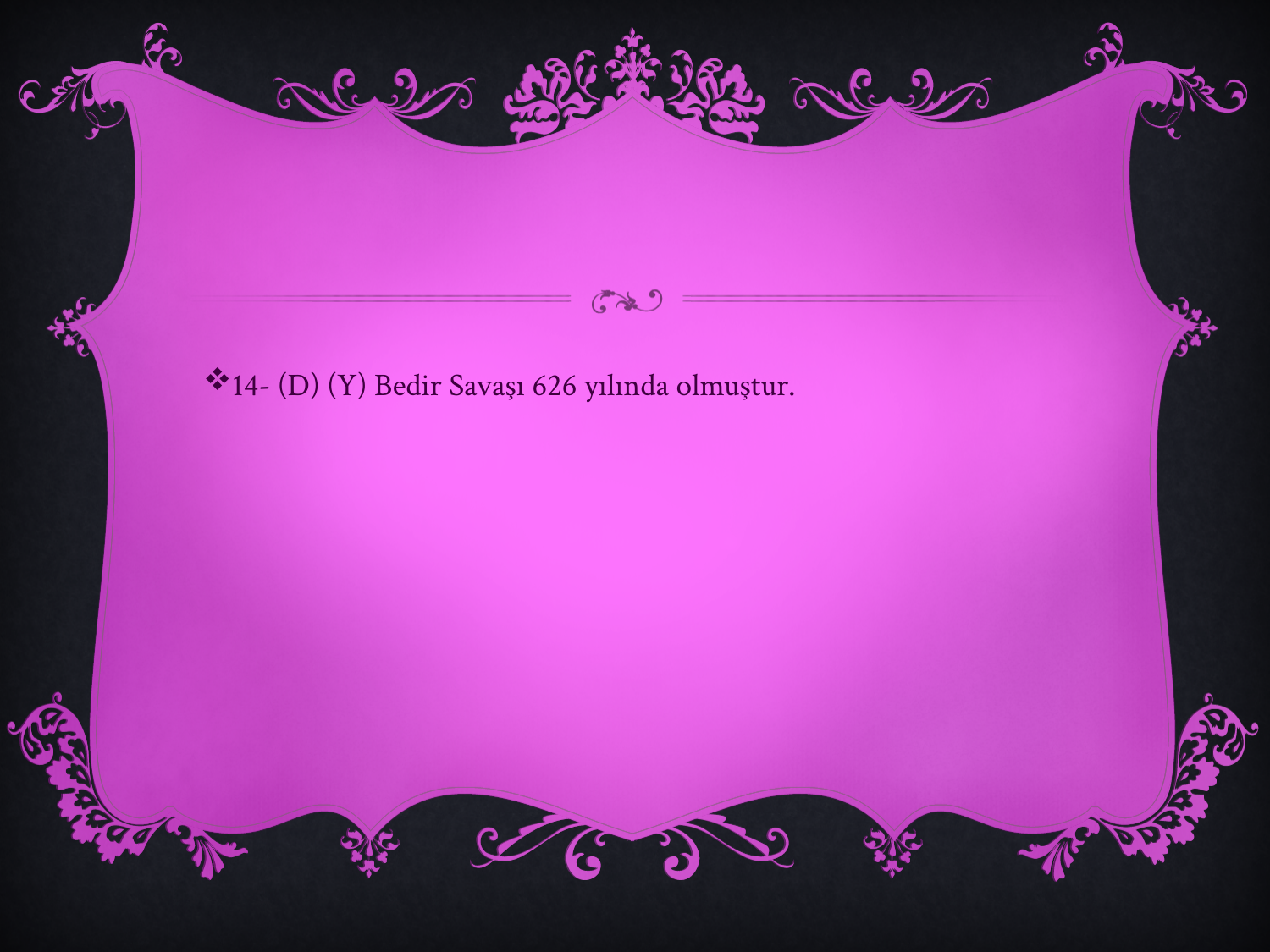

#
14- (D) (Y) Bedir Savaşı 626 yılında olmuştur.